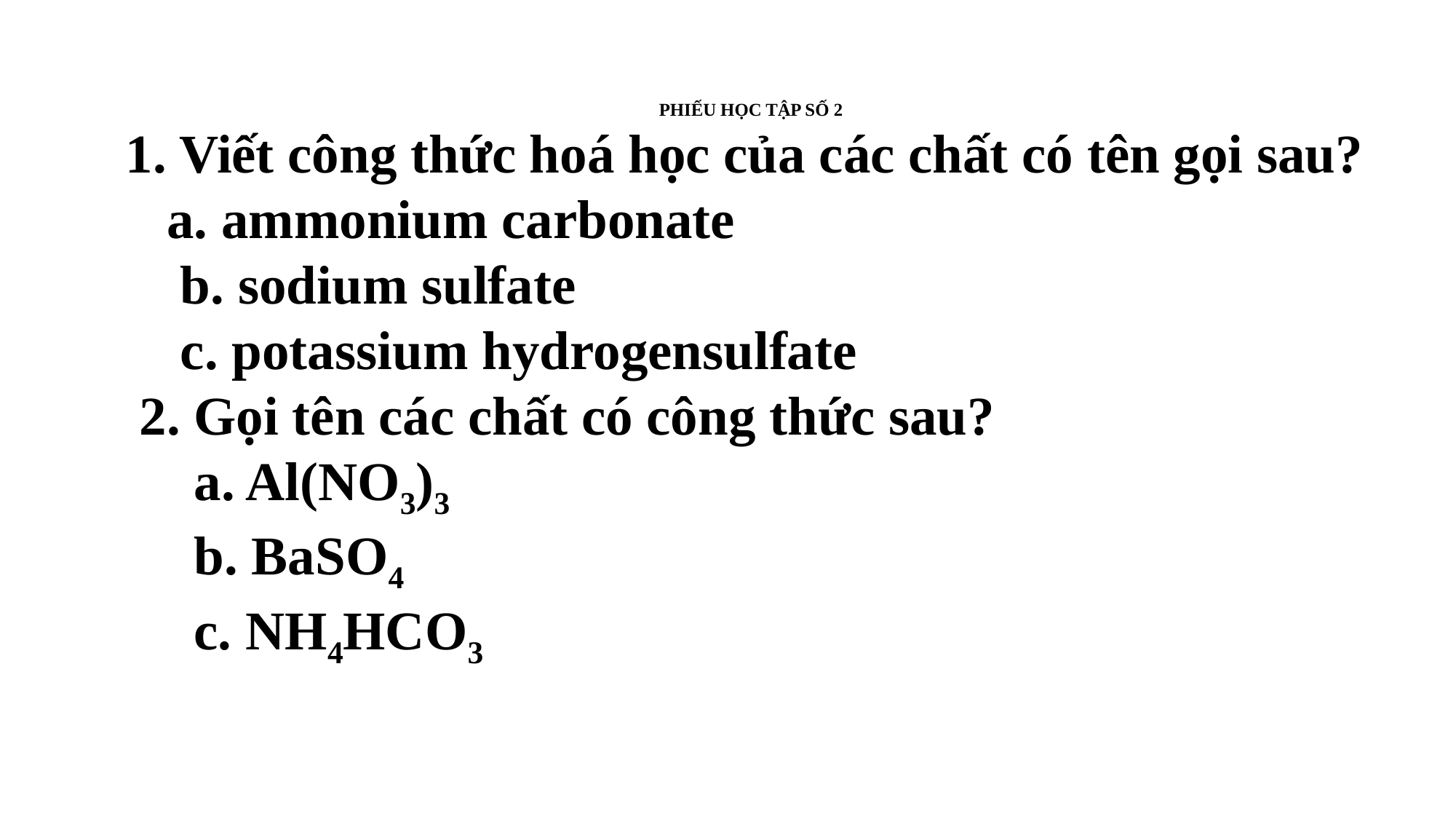

# PHIẾU HỌC TẬP SỐ 2
1. Viết công thức hoá học của các chất có tên gọi sau?
   a. ammonium carbonate
    b. sodium sulfate
    c. potassium hydrogensulfate
 2. Gọi tên các chất có công thức sau?
     a. Al(NO3)3
     b. BaSO4
     c. NH4HCO3